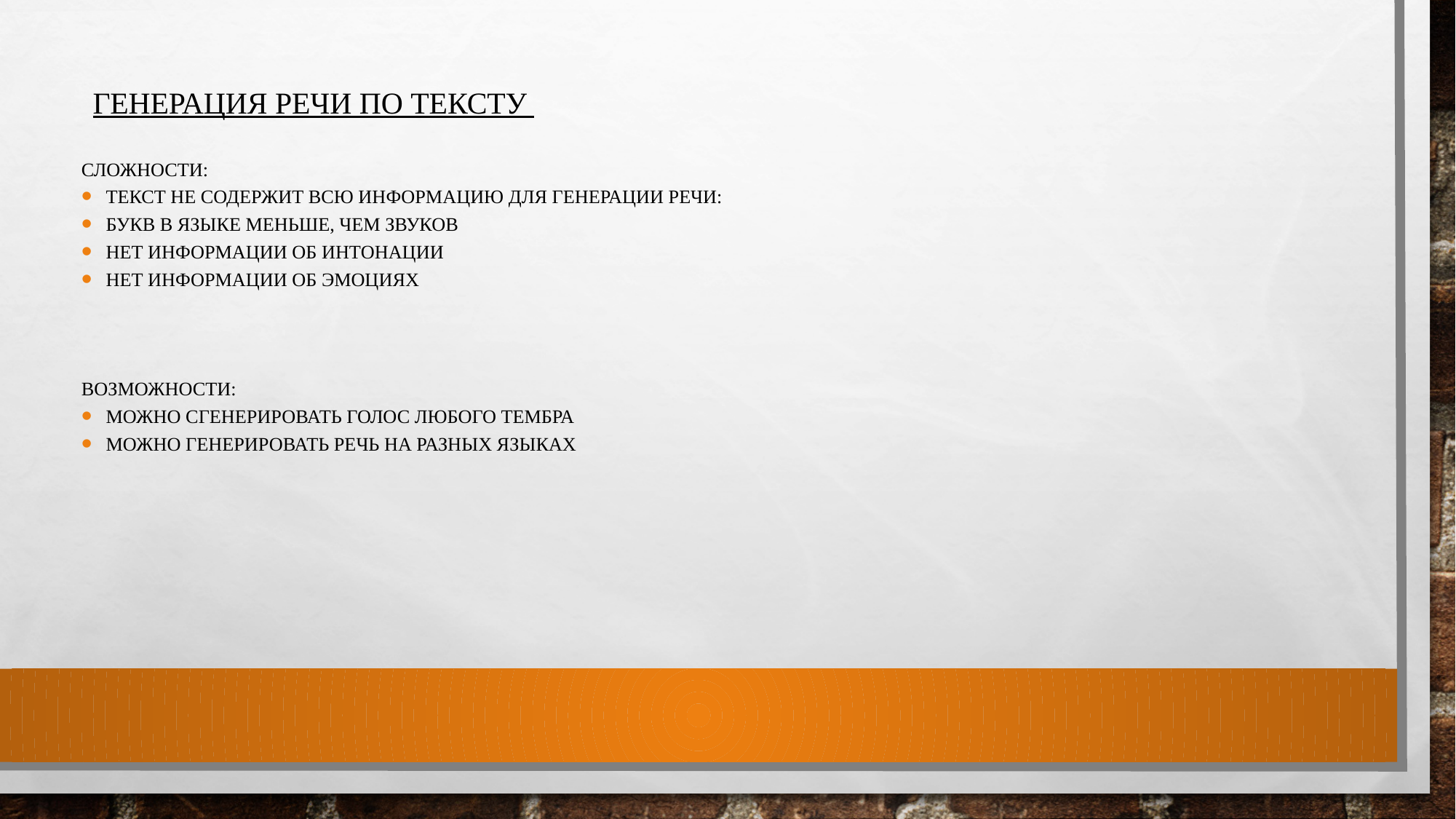

# Генерация речи по тексту
сложности:
текст не содержит всю информацию для генерации речи:
букв в языке меньше, чем звуков
нет информации об интонации
нет информации об эмоциях

Возможности:
можно сгенерировать голос любого тембра
можно генерировать речь на разных языках